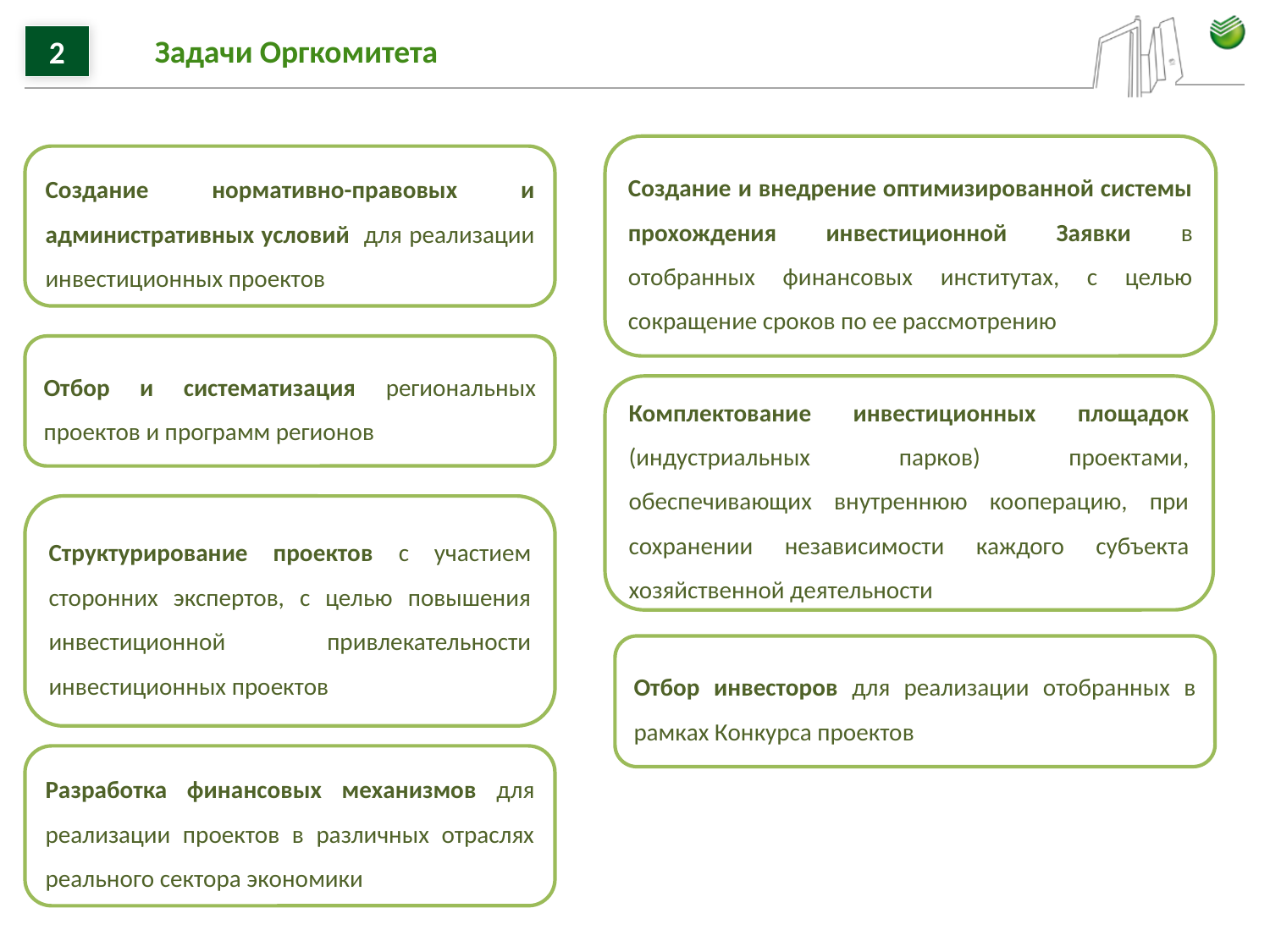

# Задачи Оргкомитета
2
Создание и внедрение оптимизированной системы прохождения инвестиционной Заявки в отобранных финансовых институтах, с целью сокращение сроков по ее рассмотрению
Создание нормативно-правовых и административных условий  для реализации инвестиционных проектов
Отбор и систематизация региональных проектов и программ регионов
Комплектование инвестиционных площадок (индустриальных парков) проектами, обеспечивающих внутреннюю кооперацию, при сохранении независимости каждого субъекта хозяйственной деятельности
Структурирование проектов с участием сторонних экспертов, с целью повышения инвестиционной привлекательности инвестиционных проектов
Отбор инвесторов для реализации отобранных в рамках Конкурса проектов
Разработка финансовых механизмов для реализации проектов в различных отраслях реального сектора экономики